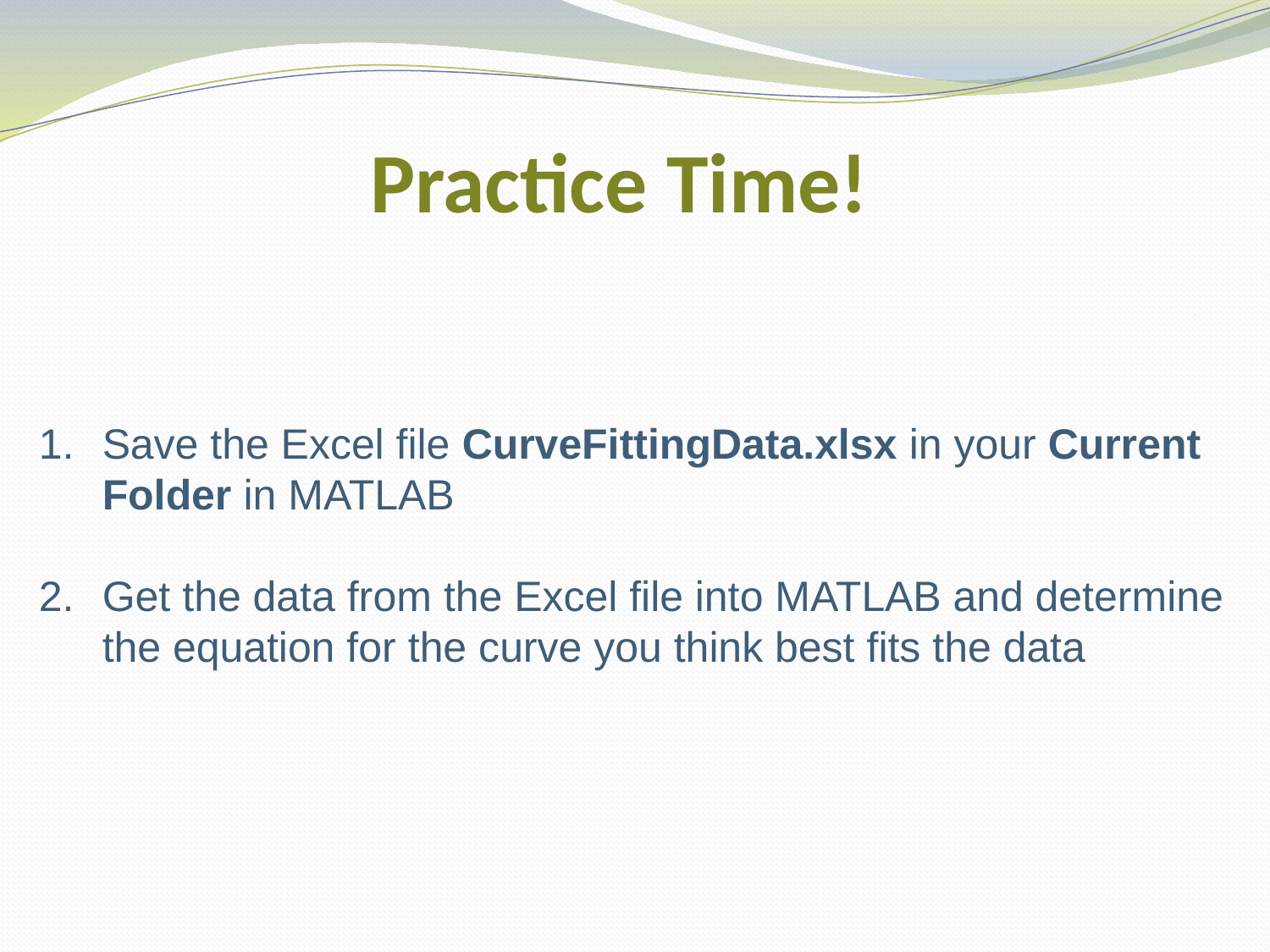

Practice Time!

Save the Excel file CurveFittingData.xlsx in your Current Folder in MATLAB

Get the data from the Excel file into MATLAB and determine the equation for the curve you think best fits the data